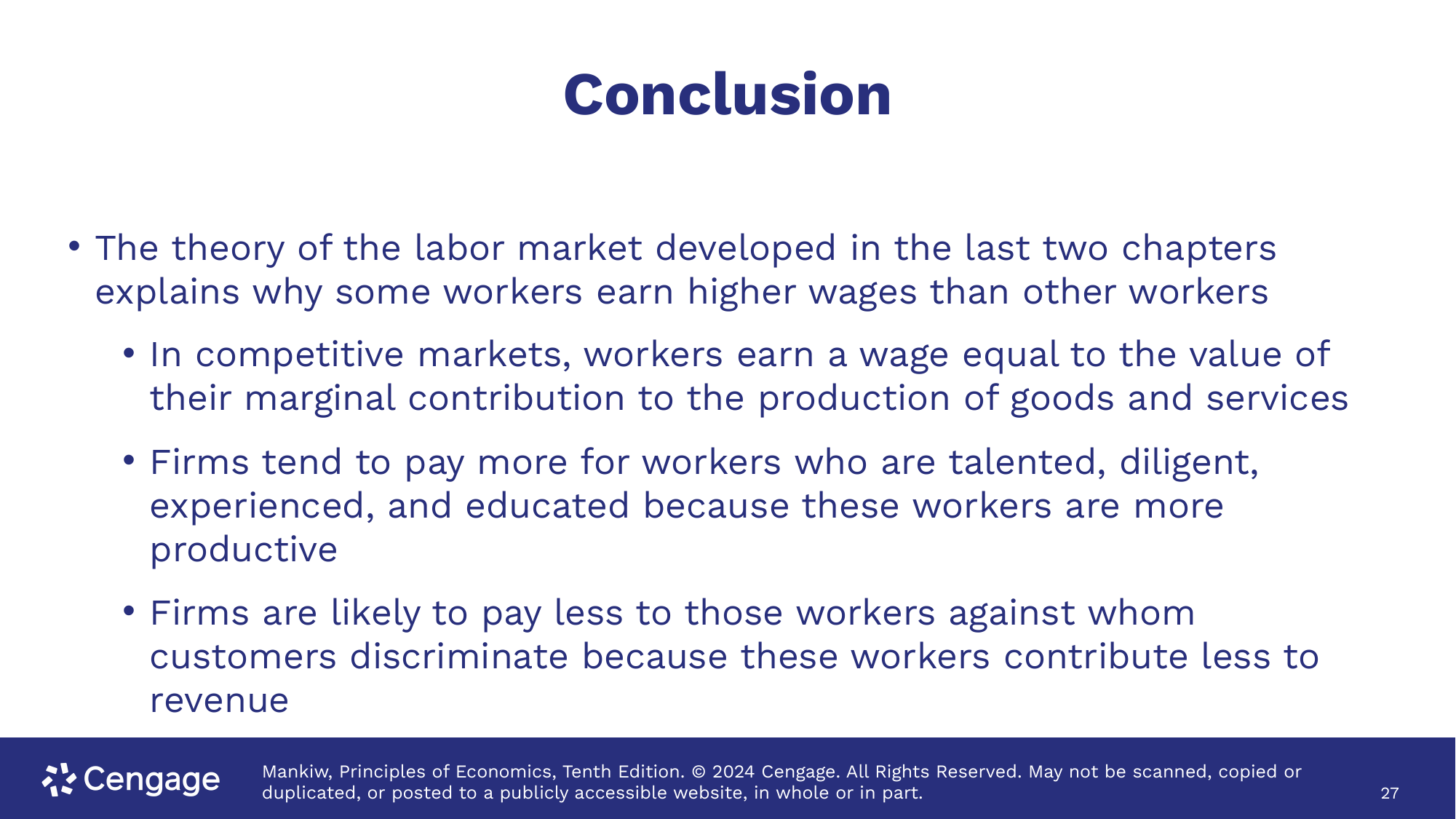

# Conclusion
The theory of the labor market developed in the last two chapters explains why some workers earn higher wages than other workers
In competitive markets, workers earn a wage equal to the value of their marginal contribution to the production of goods and services
Firms tend to pay more for workers who are talented, diligent, experienced, and educated because these workers are more productive
Firms are likely to pay less to those workers against whom customers discriminate because these workers contribute less to revenue